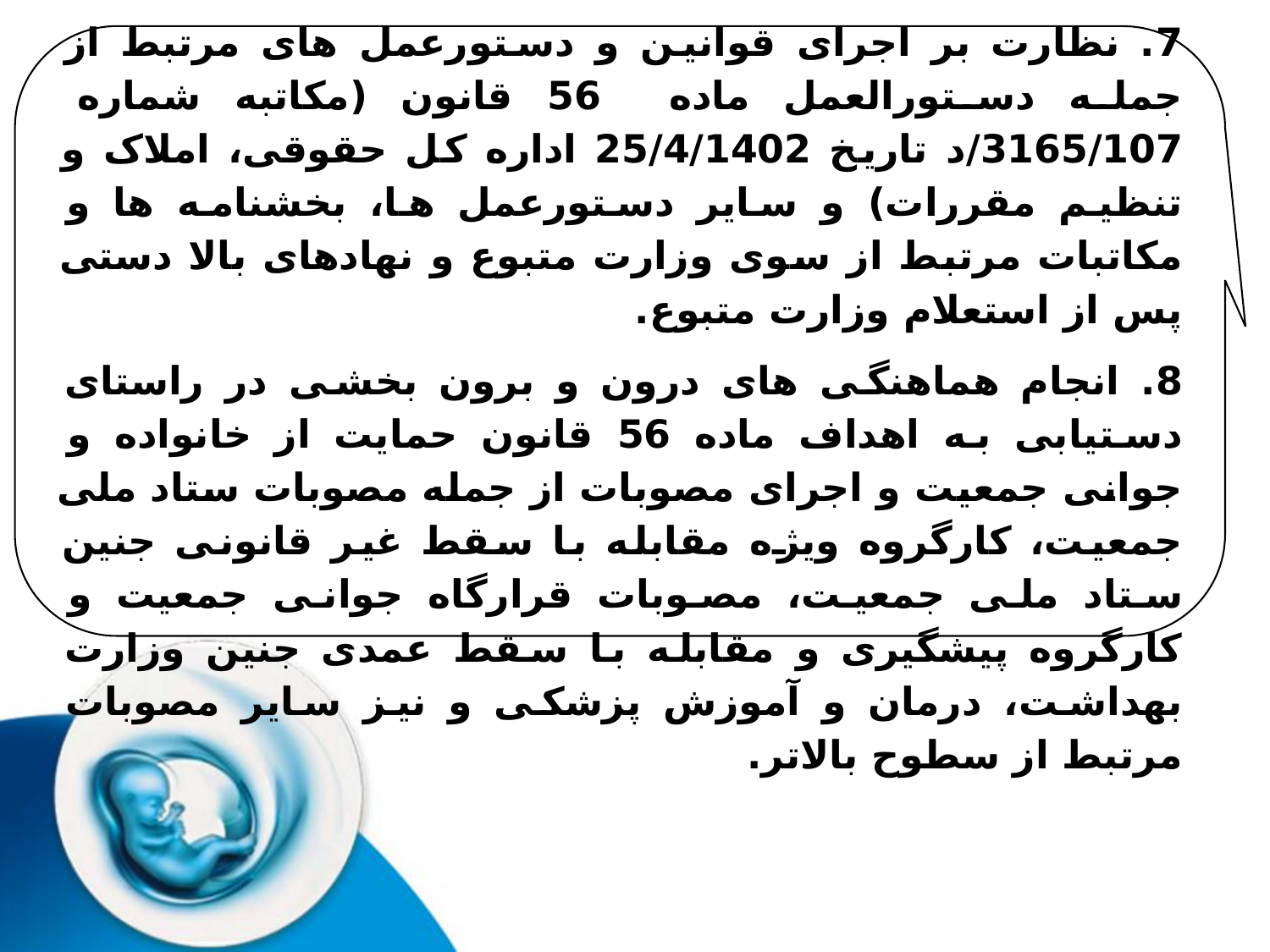

6. ساماندهی فرآیندهای انصراف از سقط مبتنی بر اصول مشاوره.
7. نظارت بر اجرای قوانین و دستورعمل های مرتبط از جمله دستورالعمل ماده  56 قانون (مکاتبه شماره 3165/107/د تاریخ 25/4/1402 اداره کل حقوقی، املاک و تنظیم مقررات) و سایر دستورعمل ها، بخشنامه ها و مکاتبات مرتبط از سوی وزارت متبوع و نهادهای بالا دستی پس از استعلام وزارت متبوع.
8. انجام هماهنگی های درون و برون بخشی در راستای دستیابی به اهداف ماده 56 قانون حمایت از خانواده و جوانی جمعیت و اجرای مصوبات از جمله مصوبات ستاد ملی جمعیت، کارگروه ویژه مقابله با سقط غیر قانونی جنین ستاد ملی جمعیت، مصوبات قرارگاه جوانی جمعیت و کارگروه پیشگیری و مقابله با سقط عمدی جنین وزارت بهداشت، درمان و آموزش پزشکی و نیز سایر مصوبات مرتبط از سطوح بالاتر.